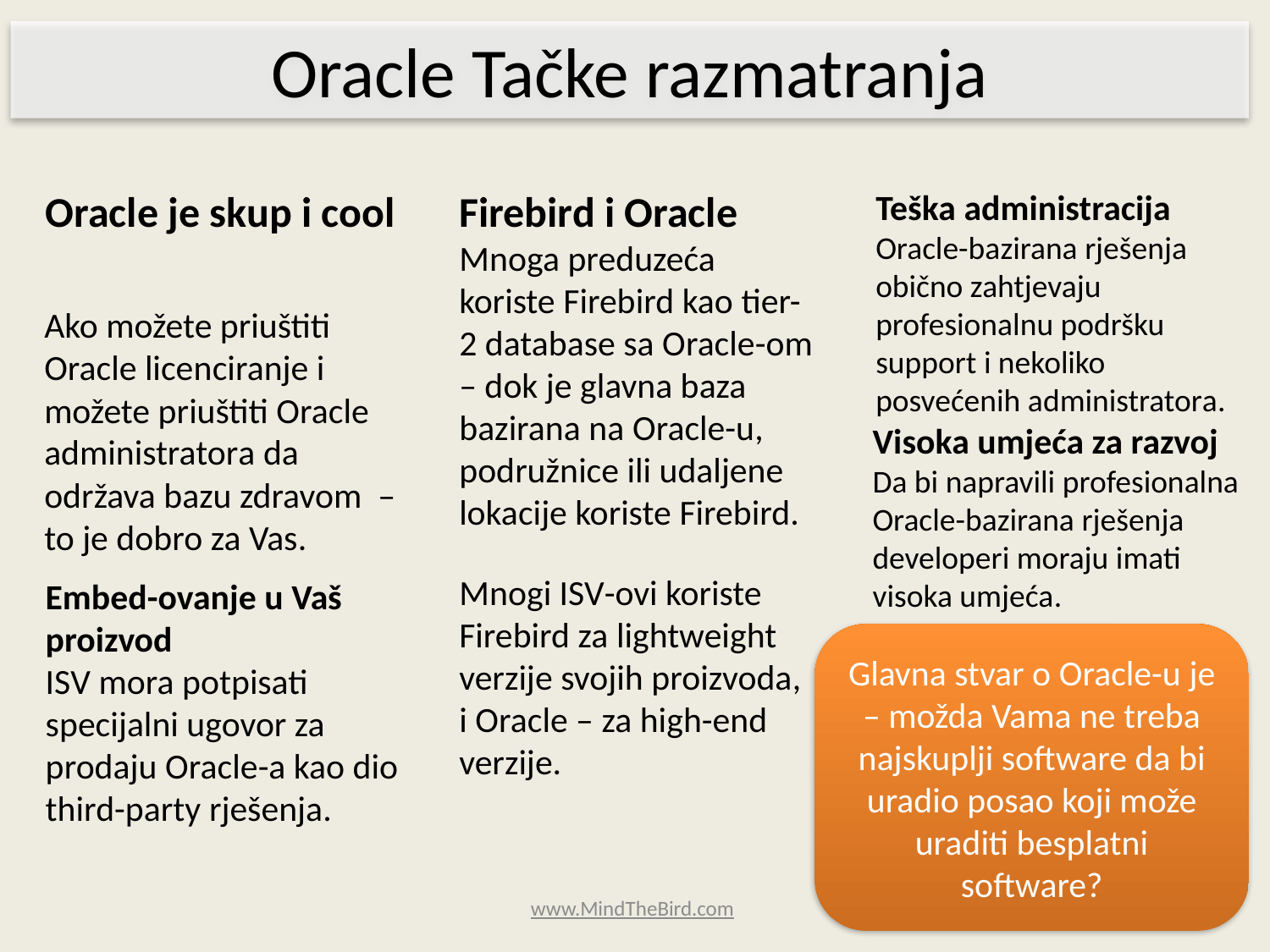

Oracle Tačke razmatranja
Oracle je skup i cool
Firebird i Oracle
Mnoga preduzeća koriste Firebird kao tier-2 database sa Oracle-om – dok je glavna baza bazirana na Oracle-u, podružnice ili udaljene lokacije koriste Firebird.

Mnogi ISV-ovi koriste Firebird za lightweight verzije svojih proizvoda, i Oracle – za high-end verzije.
Teška administracija
Oracle-bazirana rješenja obično zahtjevaju profesionalnu podršku support i nekoliko posvećenih administratora.
Ako možete priuštiti Oracle licenciranje i možete priuštiti Oracle administratora da održava bazu zdravom  – to je dobro za Vas.
Visoka umjeća za razvoj
Da bi napravili profesionalna Oracle-bazirana rješenja developeri moraju imati visoka umjeća.

Embed-ovanje u Vaš proizvod
ISV mora potpisati specijalni ugovor za prodaju Oracle-a kao dio third-party rješenja.
Glavna stvar o Oracle-u je – možda Vama ne treba najskuplji software da bi uradio posao koji može uraditi besplatni software?
www.MindTheBird.com